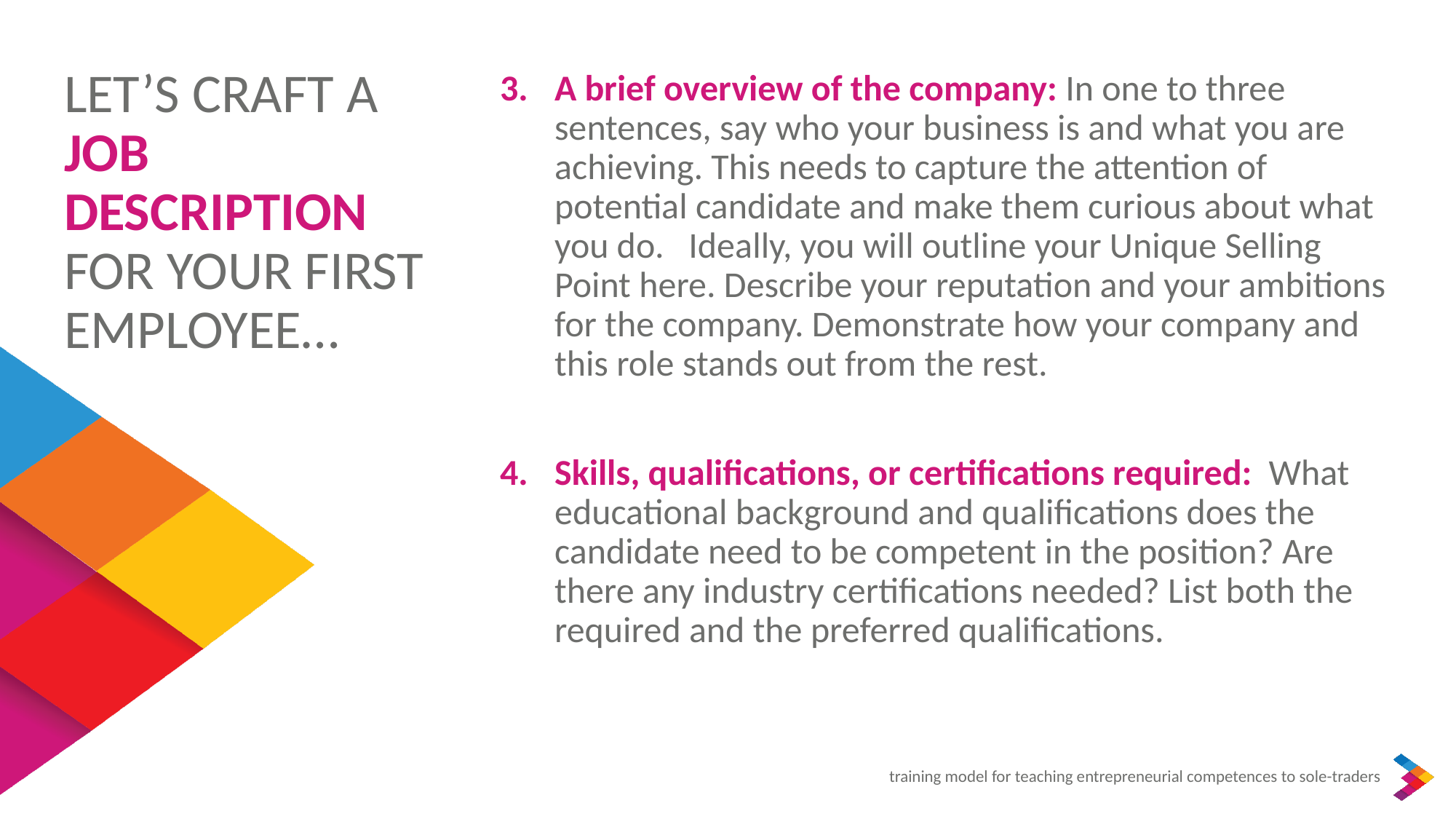

LET’S CRAFT A JOB DESCRIPTION FOR YOUR FIRST EMPLOYEE…
A brief overview of the company: In one to three sentences, say who your business is and what you are achieving. This needs to capture the attention of potential candidate and make them curious about what you do.   Ideally, you will outline your Unique Selling Point here. Describe your reputation and your ambitions for the company. Demonstrate how your company and this role stands out from the rest.

Skills, qualifications, or certifications required:  What educational background and qualifications does the candidate need to be competent in the position? Are there any industry certifications needed? List both the required and the preferred qualifications.